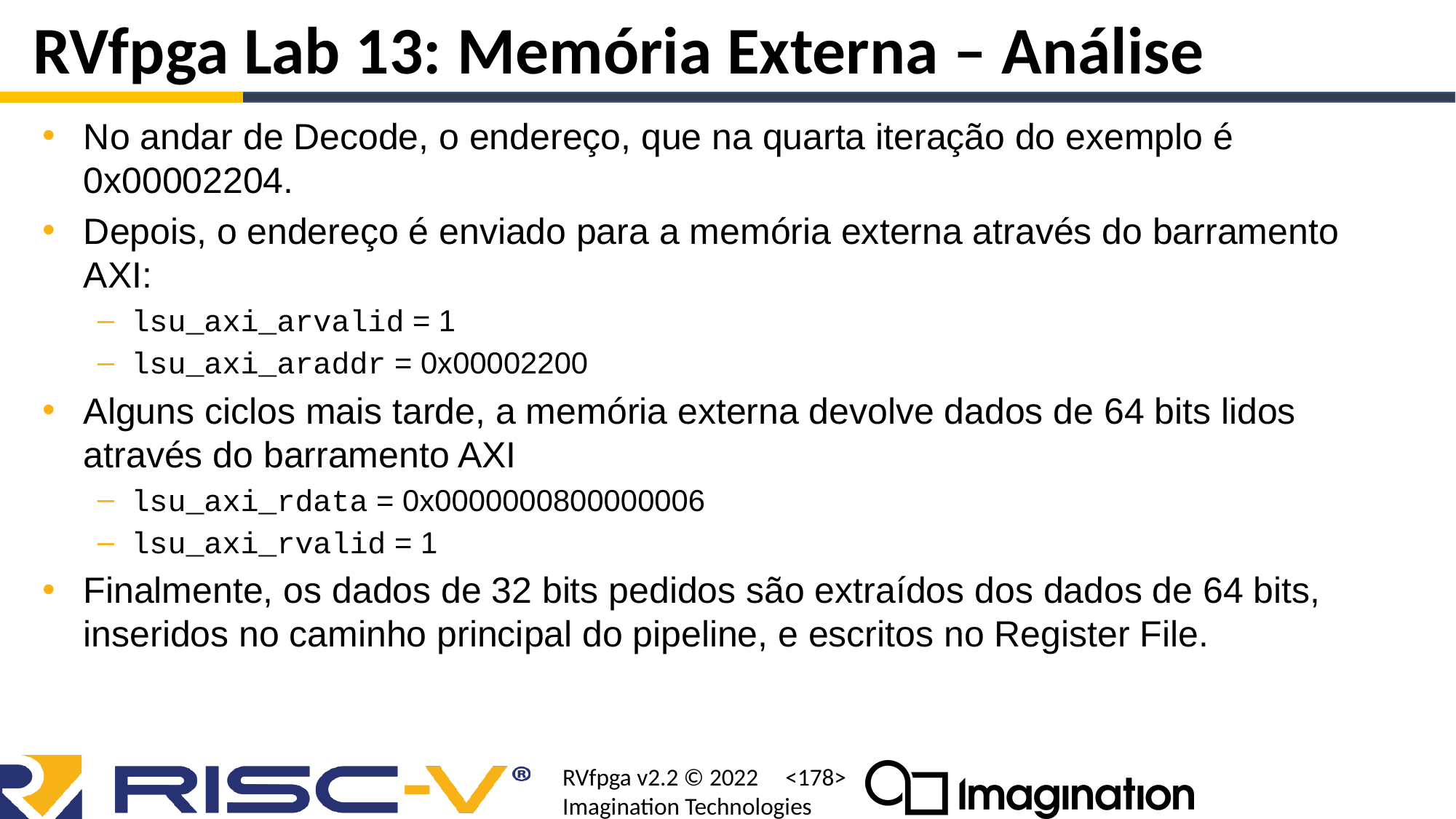

# RVfpga Lab 13: Memória Externa – Análise
No andar de Decode, o endereço, que na quarta iteração do exemplo é 0x00002204.
Depois, o endereço é enviado para a memória externa através do barramento AXI:
lsu_axi_arvalid = 1
lsu_axi_araddr = 0x00002200
Alguns ciclos mais tarde, a memória externa devolve dados de 64 bits lidos através do barramento AXI
lsu_axi_rdata = 0x0000000800000006
lsu_axi_rvalid = 1
Finalmente, os dados de 32 bits pedidos são extraídos dos dados de 64 bits, inseridos no caminho principal do pipeline, e escritos no Register File.